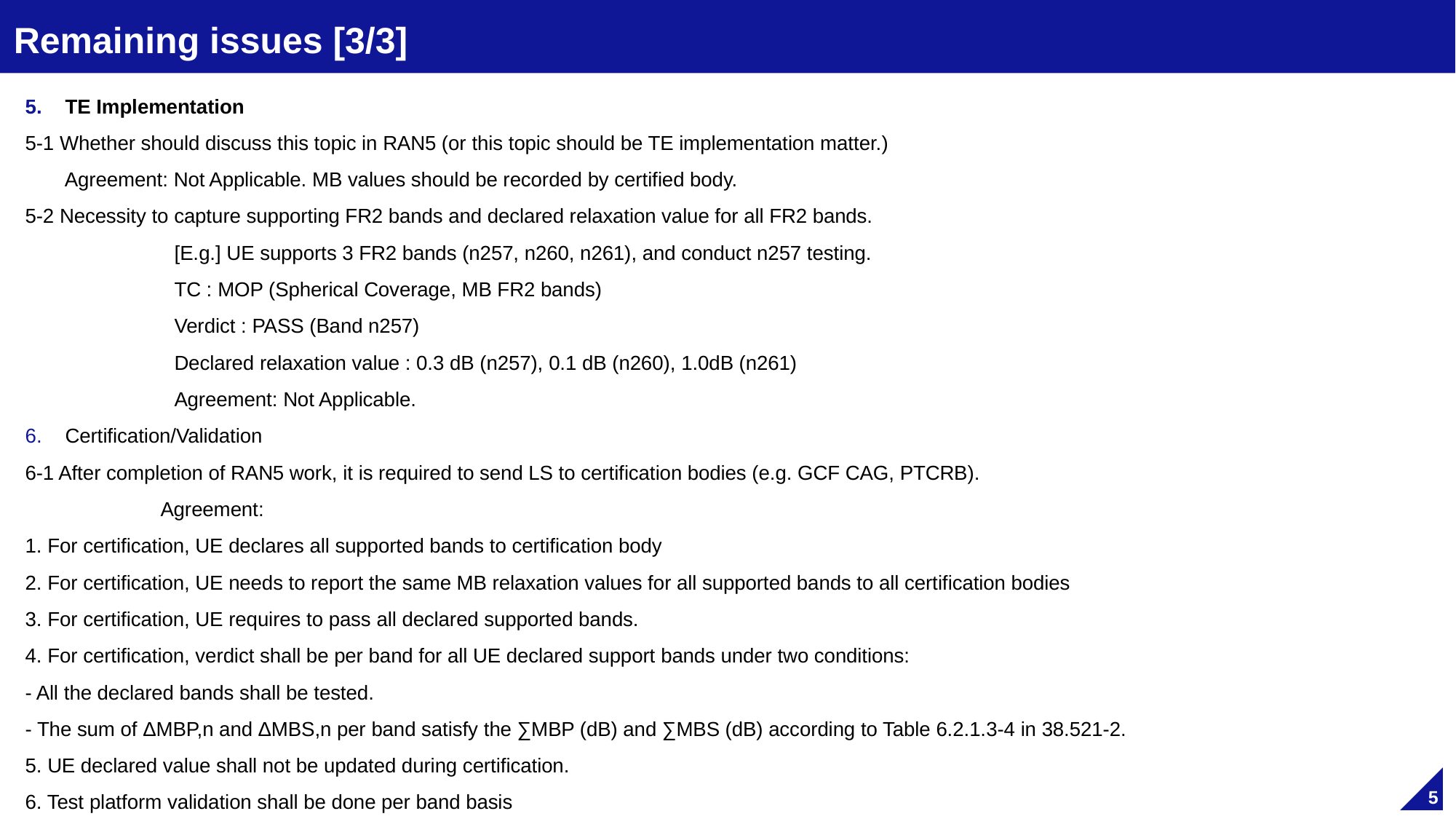

# Remaining issues [3/3]
TE Implementation
	5-1 Whether should discuss this topic in RAN5 (or this topic should be TE implementation matter.)
	       Agreement: Not Applicable. MB values should be recorded by certified body.
	5-2 Necessity to capture supporting FR2 bands and declared relaxation value for all FR2 bands.
[E.g.] UE supports 3 FR2 bands (n257, n260, n261), and conduct n257 testing.
TC : MOP (Spherical Coverage, MB FR2 bands)
Verdict : PASS (Band n257)
Declared relaxation value : 0.3 dB (n257), 0.1 dB (n260), 1.0dB (n261)
Agreement: Not Applicable.
Certification/Validation
	6-1 After completion of RAN5 work, it is required to send LS to certification bodies (e.g. GCF CAG, PTCRB).
                        Agreement:
1. For certification, UE declares all supported bands to certification body
2. For certification, UE needs to report the same MB relaxation values for all supported bands to all certification bodies
3. For certification, UE requires to pass all declared supported bands.
4. For certification, verdict shall be per band for all UE declared support bands under two conditions:
- All the declared bands shall be tested.
- The sum of ΔMBP,n and ΔMBS,n per band satisfy the ∑MBP (dB) and ∑MBS (dB) according to Table 6.2.1.3-4 in 38.521-2.
5. UE declared value shall not be updated during certification.
6. Test platform validation shall be done per band basis
5